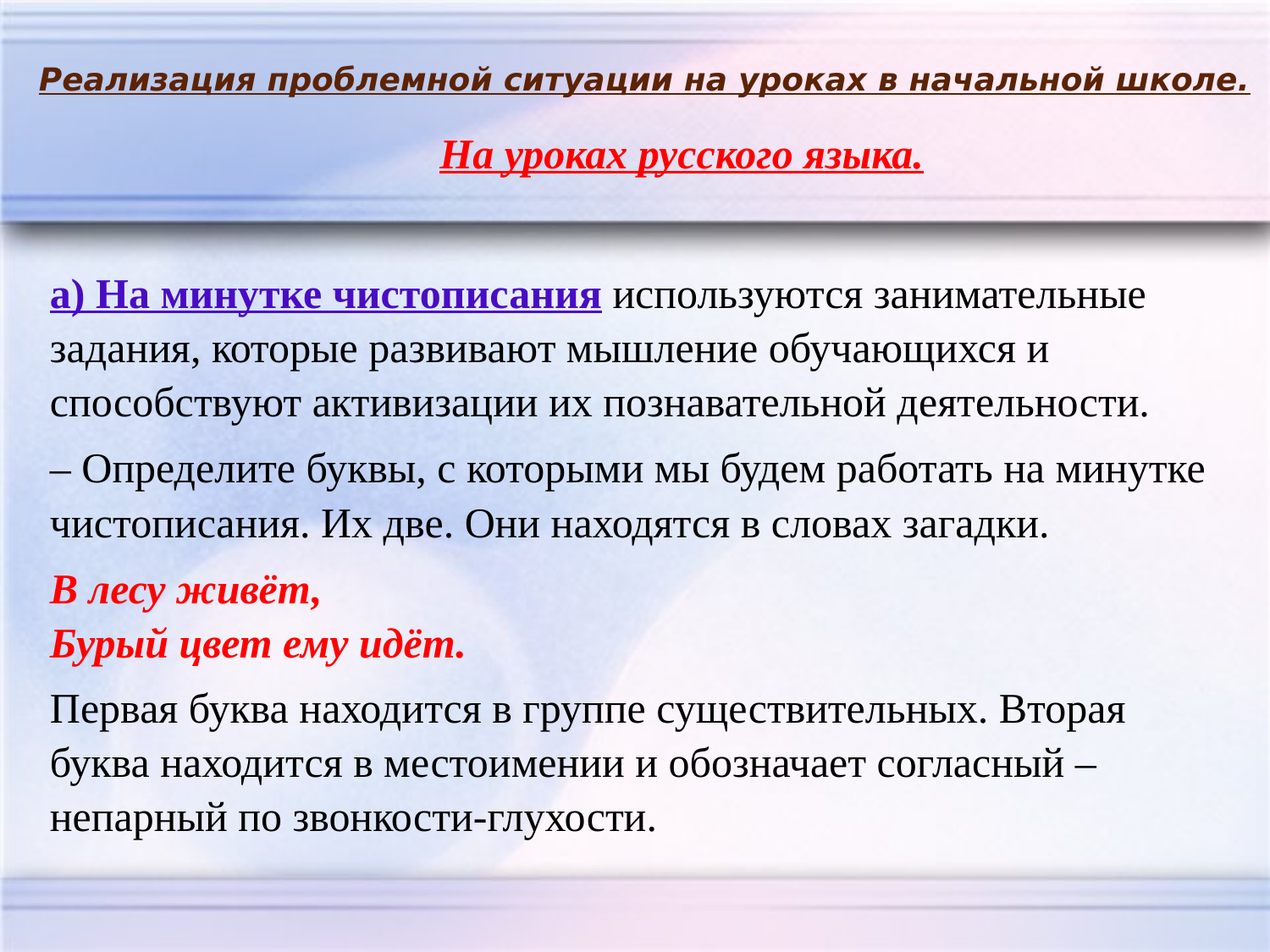

Реализация проблемной ситуации на уроках в начальной школе.
На уроках русского языка.
а) На минутке чистописания используются занимательные задания, которые развивают мышление обучающихся и способствуют активизации их познавательной деятельности.
– Определите буквы, с которыми мы будем работать на минутке чистописания. Их две. Они находятся в словах загадки.
В лесу живёт,
Бурый цвет ему идёт.
Первая буква находится в группе существительных. Вторая буква находится в местоимении и обозначает согласный – непарный по звонкости-глухости.